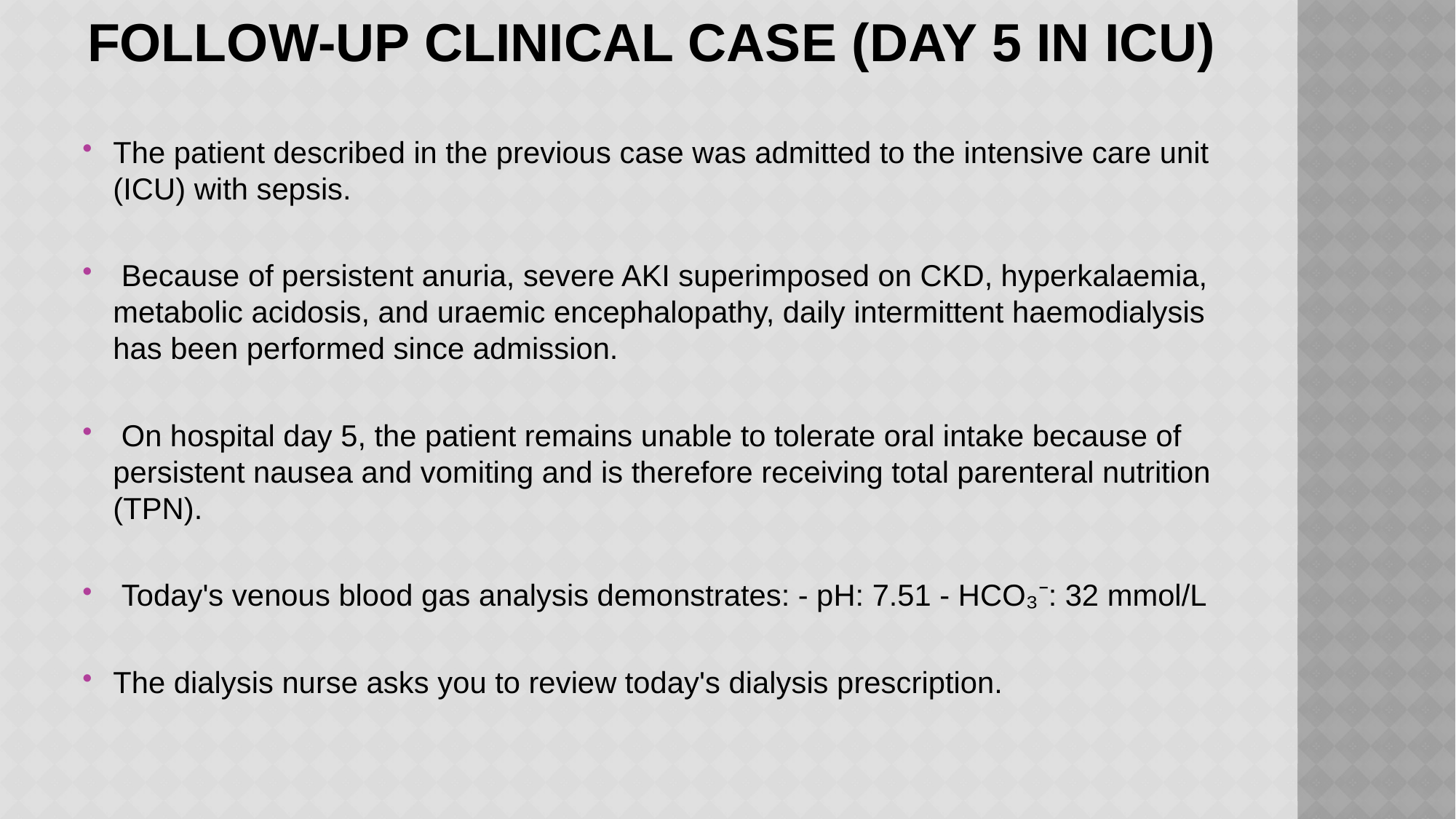

# Follow-up Clinical Case (Day 5 in ICU)
The patient described in the previous case was admitted to the intensive care unit (ICU) with sepsis.

 Because of persistent anuria, severe AKI superimposed on CKD, hyperkalaemia, metabolic acidosis, and uraemic encephalopathy, daily intermittent haemodialysis has been performed since admission.

 On hospital day 5, the patient remains unable to tolerate oral intake because of persistent nausea and vomiting and is therefore receiving total parenteral nutrition (TPN).

 Today's venous blood gas analysis demonstrates: - pH: 7.51 - HCO₃⁻: 32 mmol/L

The dialysis nurse asks you to review today's dialysis prescription.